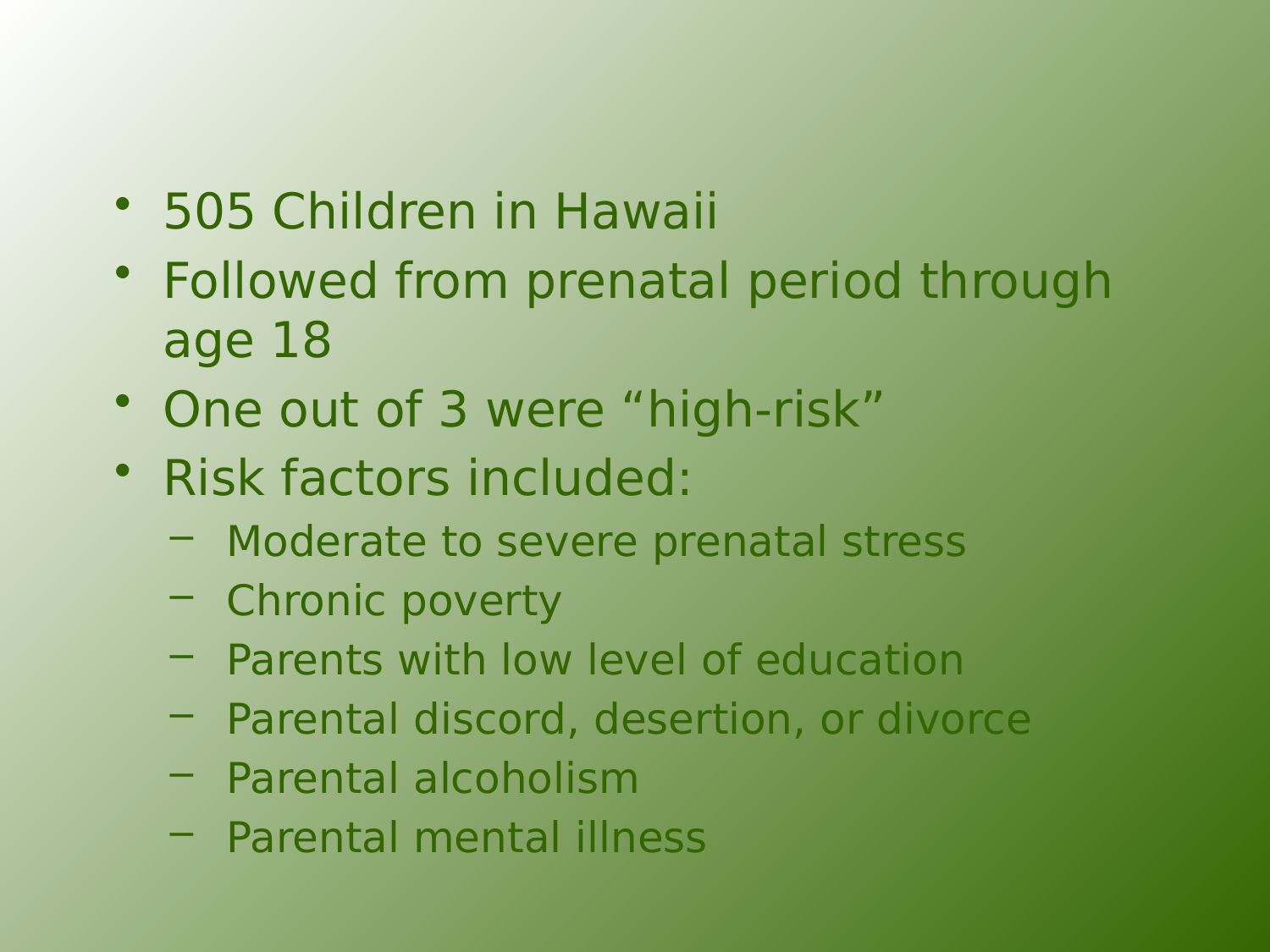

505 Children in Hawaii
Followed from prenatal period through age 18
One out of 3 were “high-risk”
Risk factors included:
Moderate to severe prenatal stress
Chronic poverty
Parents with low level of education
Parental discord, desertion, or divorce
Parental alcoholism
Parental mental illness